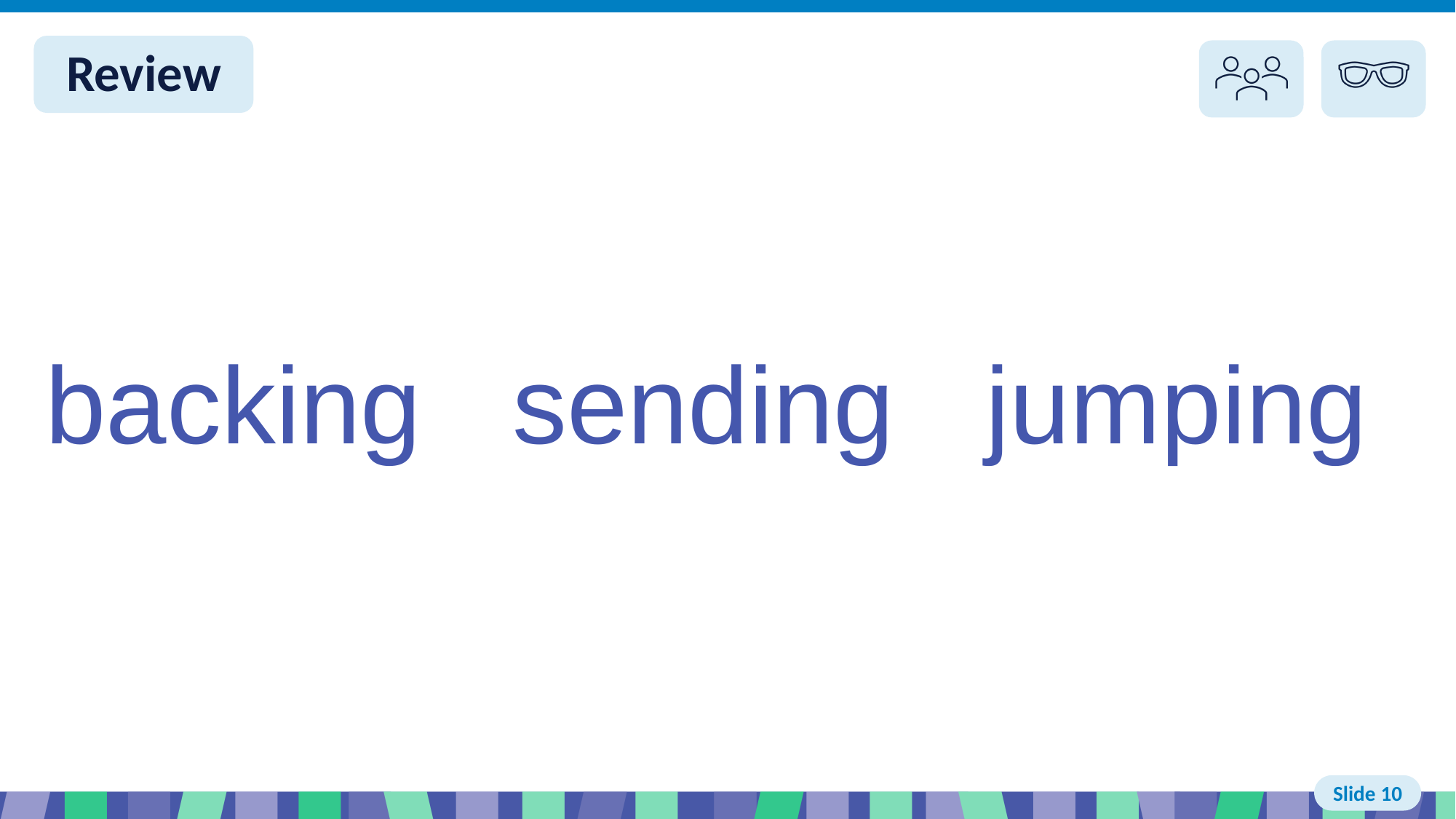

# Slide 10 Review You do
backing   sending   jumping